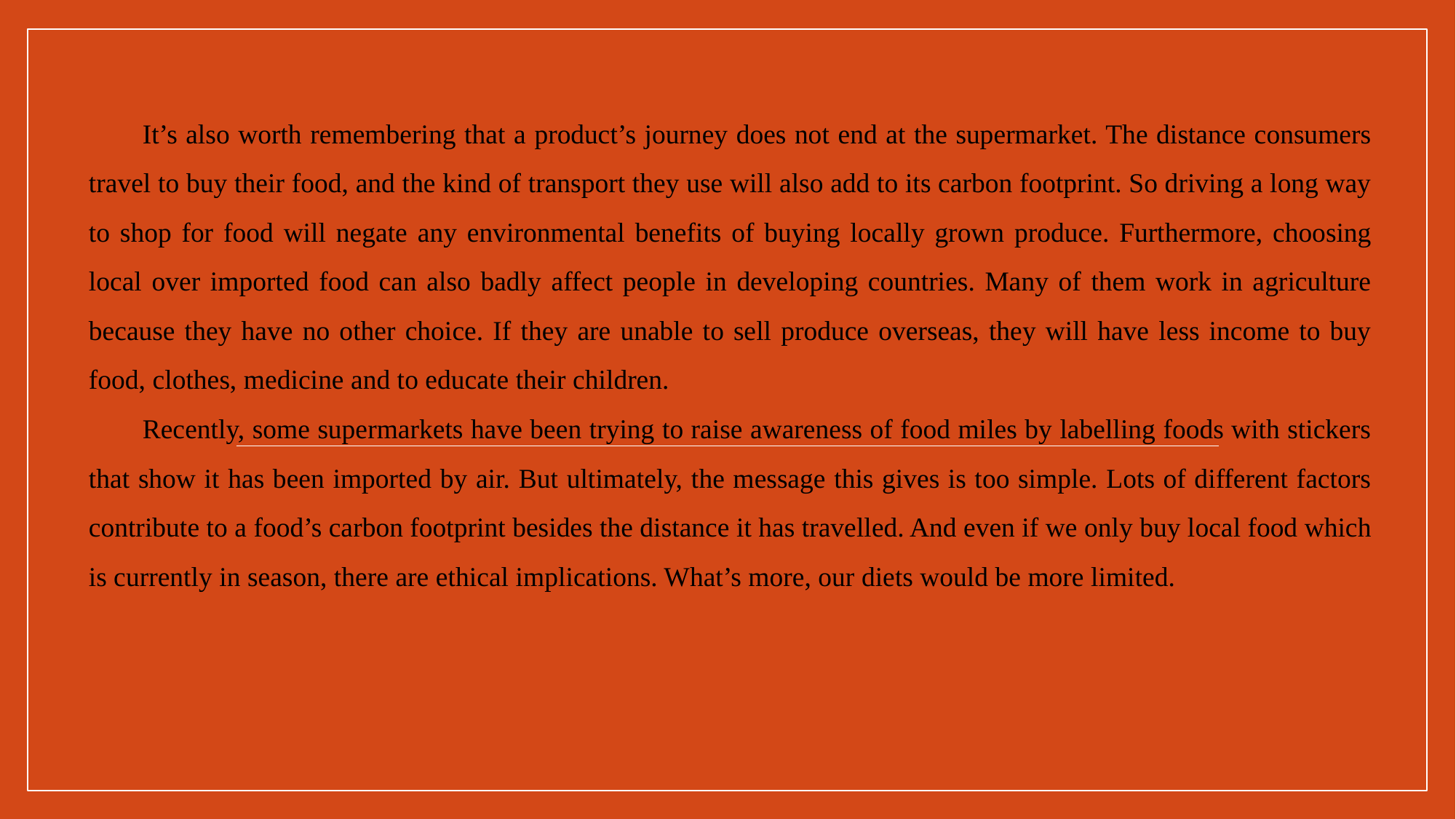

It’s also worth remembering that a product’s journey does not end at the supermarket. The distance consumers travel to buy their food, and the kind of transport they use will also add to its carbon footprint. So driving a long way to shop for food will negate any environmental benefits of buying locally grown produce. Furthermore, choosing local over imported food can also badly affect people in developing countries. Many of them work in agriculture because they have no other choice. If they are unable to sell produce overseas, they will have less income to buy food, clothes, medicine and to educate their children.
Recently, some supermarkets have been trying to raise awareness of food miles by labelling foods with stickers that show it has been imported by air. But ultimately, the message this gives is too simple. Lots of different factors contribute to a food’s carbon footprint besides the distance it has travelled. And even if we only buy local food which is currently in season, there are ethical implications. What’s more, our diets would be more limited.